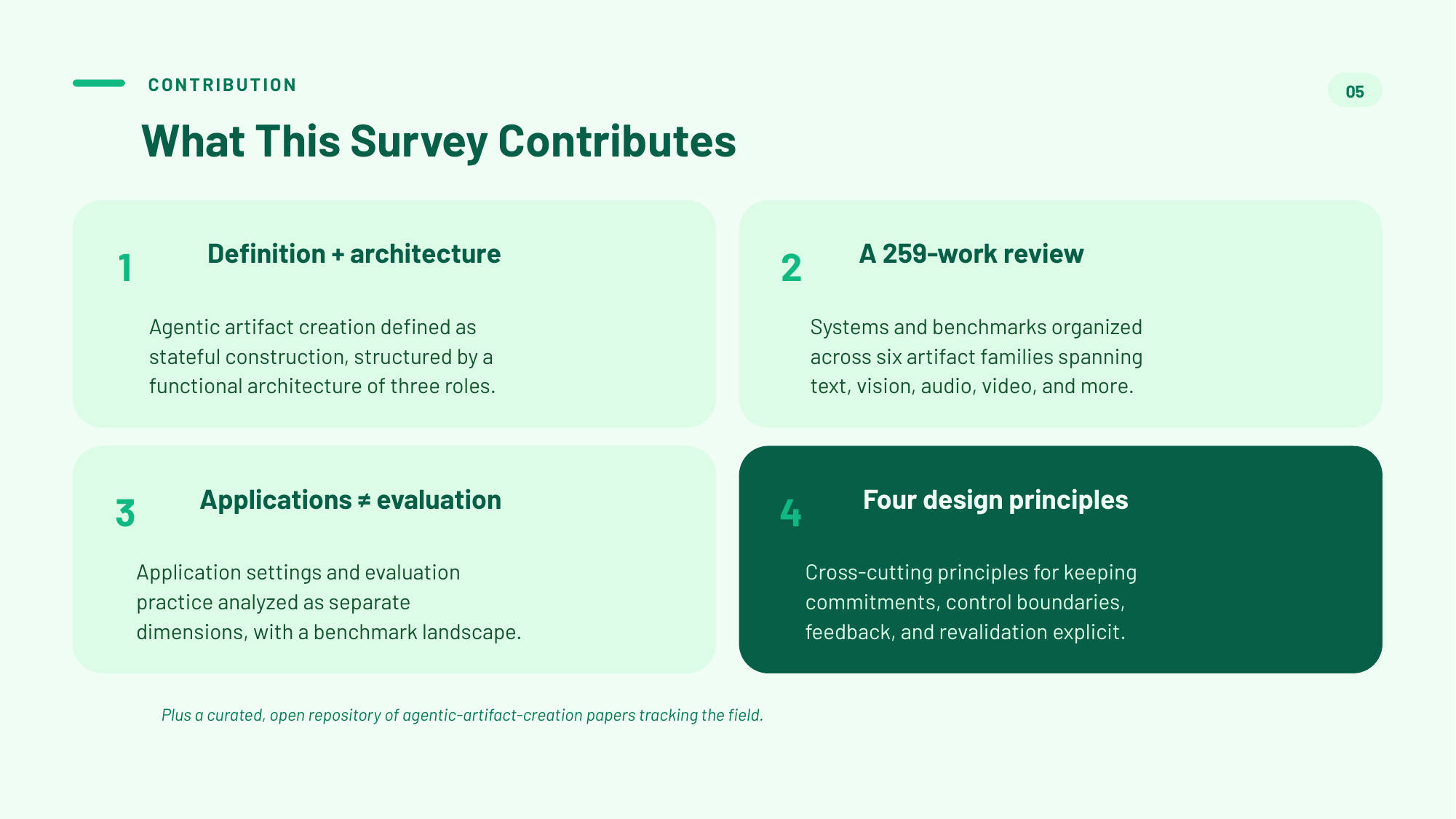

CONTRIBUTION

05
What This Survey Contributes

Definition + architecture
1
Agentic artifact creation defined as
stateful construction, structured by a
functional architecture of three roles.

A 259-work review
2
Systems and benchmarks organized
across six artifact families spanning
text, vision, audio, video, and more.

Applications ≠ evaluation
3
Application settings and evaluation
practice analyzed as separate
dimensions, with a benchmark landscape.

Four design principles
4
Cross-cutting principles for keeping
commitments, control boundaries,
feedback, and revalidation explicit.
Plus a curated, open repository of agentic-artifact-creation papers tracking the field.